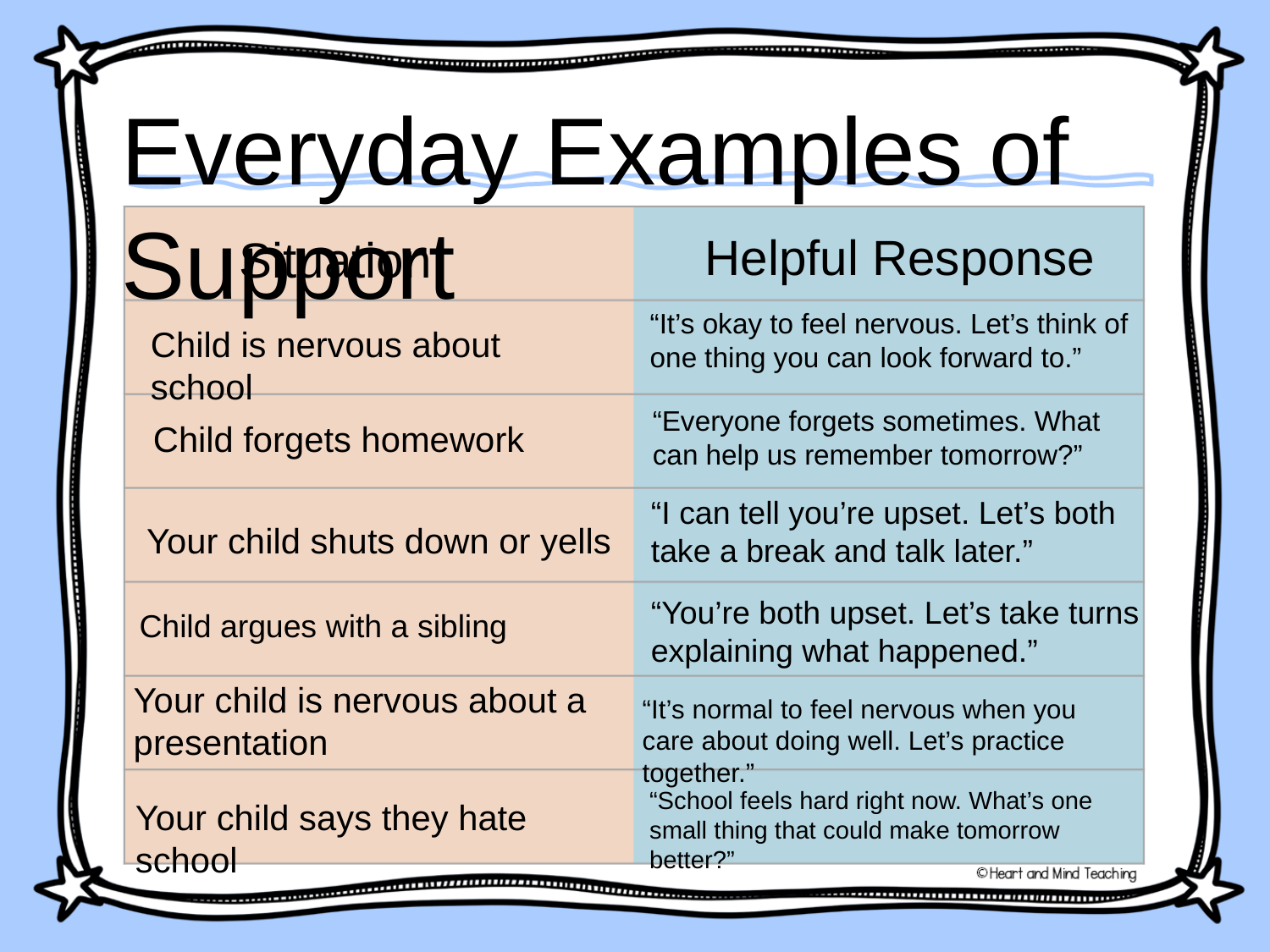

Everyday Examples of Support
Helpful Response
Situation
“It’s okay to feel nervous. Let’s think of one thing you can look forward to.”
Child is nervous about school
“Everyone forgets sometimes. What can help us remember tomorrow?”
Child forgets homework
“I can tell you’re upset. Let’s both take a break and talk later.”
Your child shuts down or yells
“You’re both upset. Let’s take turns explaining what happened.”
Child argues with a sibling
Your child is nervous about a presentation
“It’s normal to feel nervous when you care about doing well. Let’s practice together.”
“School feels hard right now. What’s one small thing that could make tomorrow better?”
Your child says they hate school